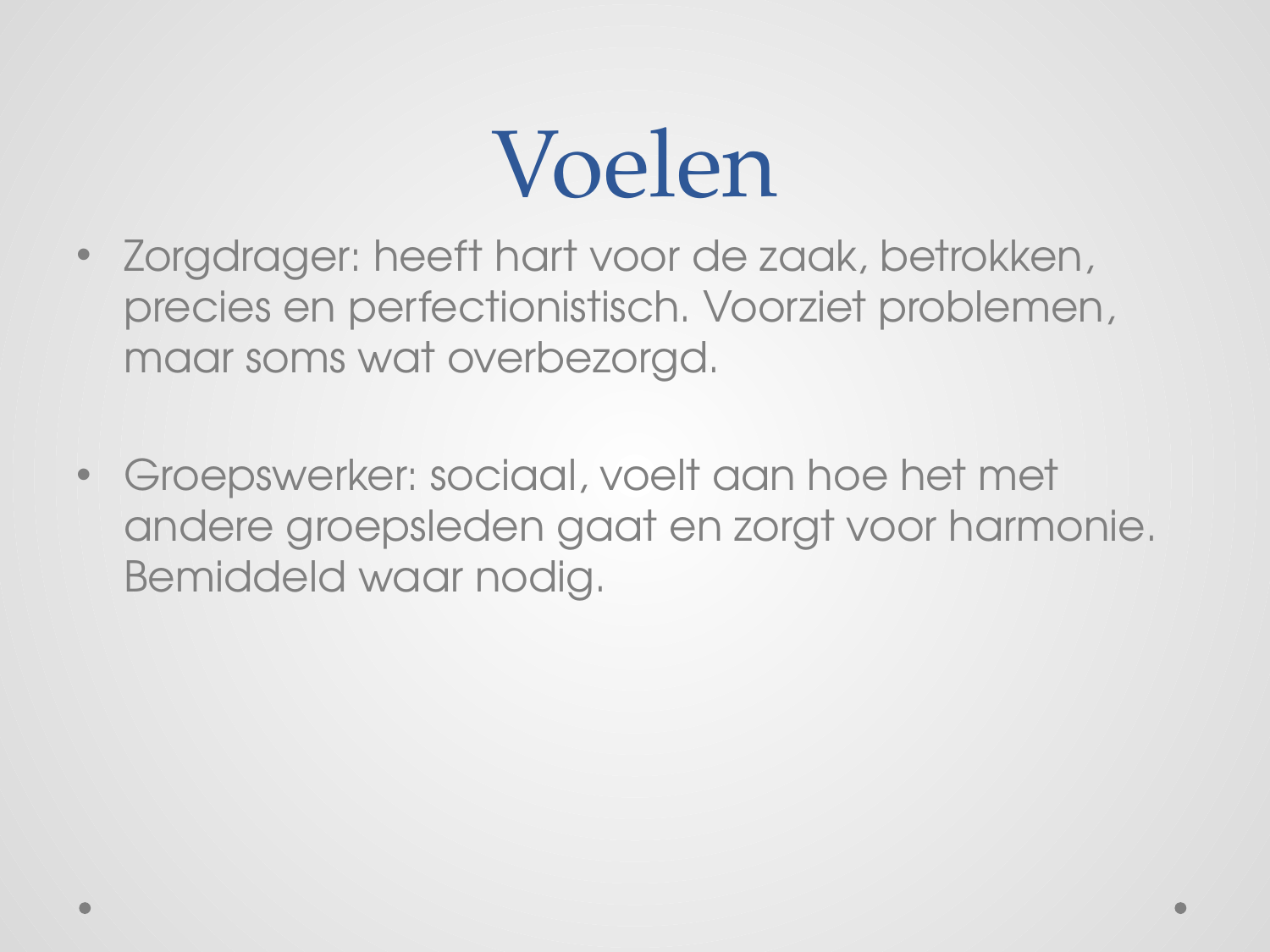

# Voelen
Zorgdrager: heeft hart voor de zaak, betrokken, precies en perfectionistisch. Voorziet problemen, maar soms wat overbezorgd.

Groepswerker: sociaal, voelt aan hoe het met andere groepsleden gaat en zorgt voor harmonie. Bemiddeld waar nodig.